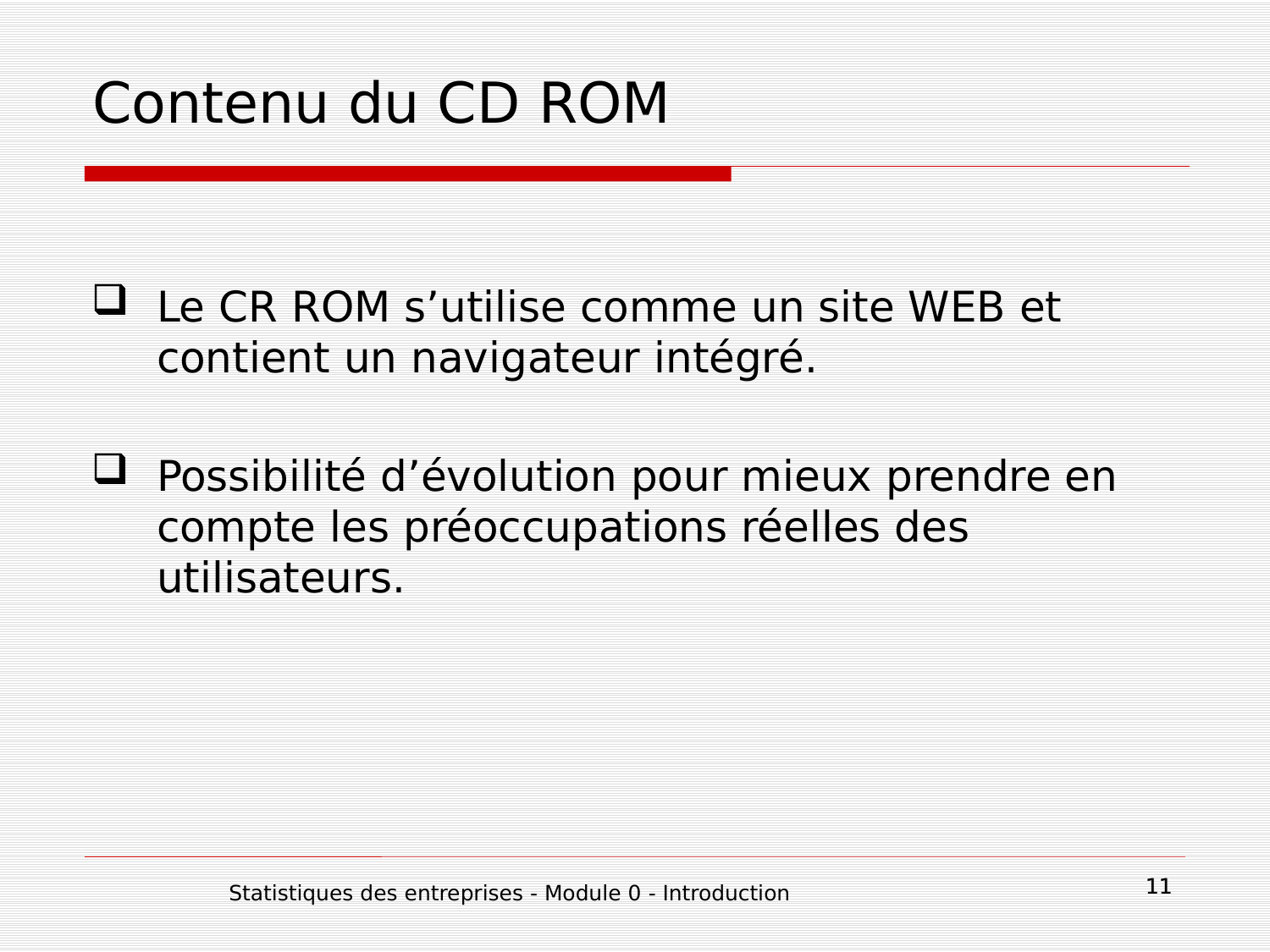

# Contenu du CD ROM
Le CR ROM s’utilise comme un site WEB et contient un navigateur intégré.

Possibilité d’évolution pour mieux prendre en compte les préoccupations réelles des utilisateurs.
11
11
Statistiques des entreprises - Module 0 - Introduction